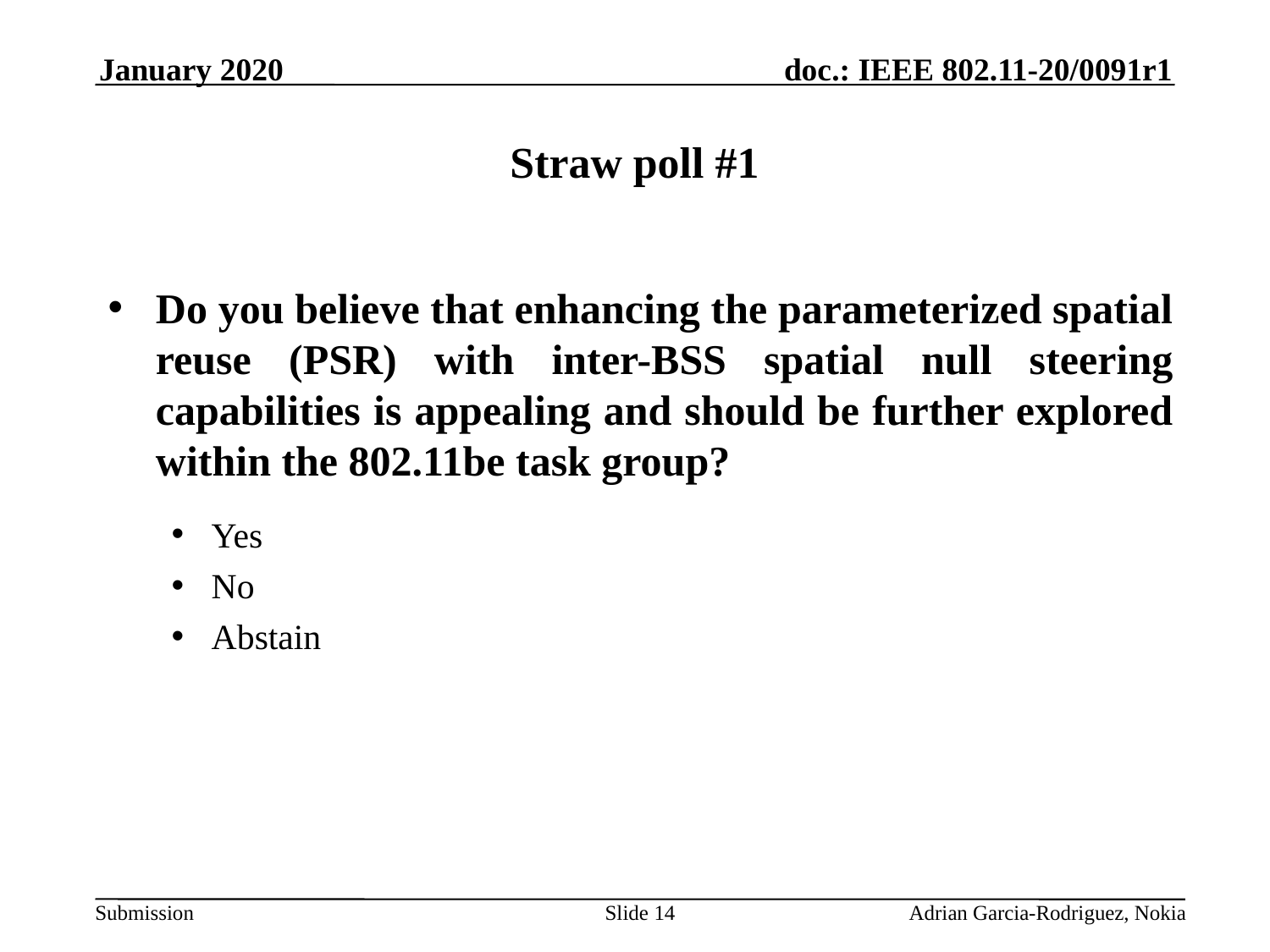

January 2020
# Straw poll #1
Do you believe that enhancing the parameterized spatial reuse (PSR) with inter-BSS spatial null steering capabilities is appealing and should be further explored within the 802.11be task group?

Yes
No
Abstain

Slide 14
Adrian Garcia-Rodriguez, Nokia